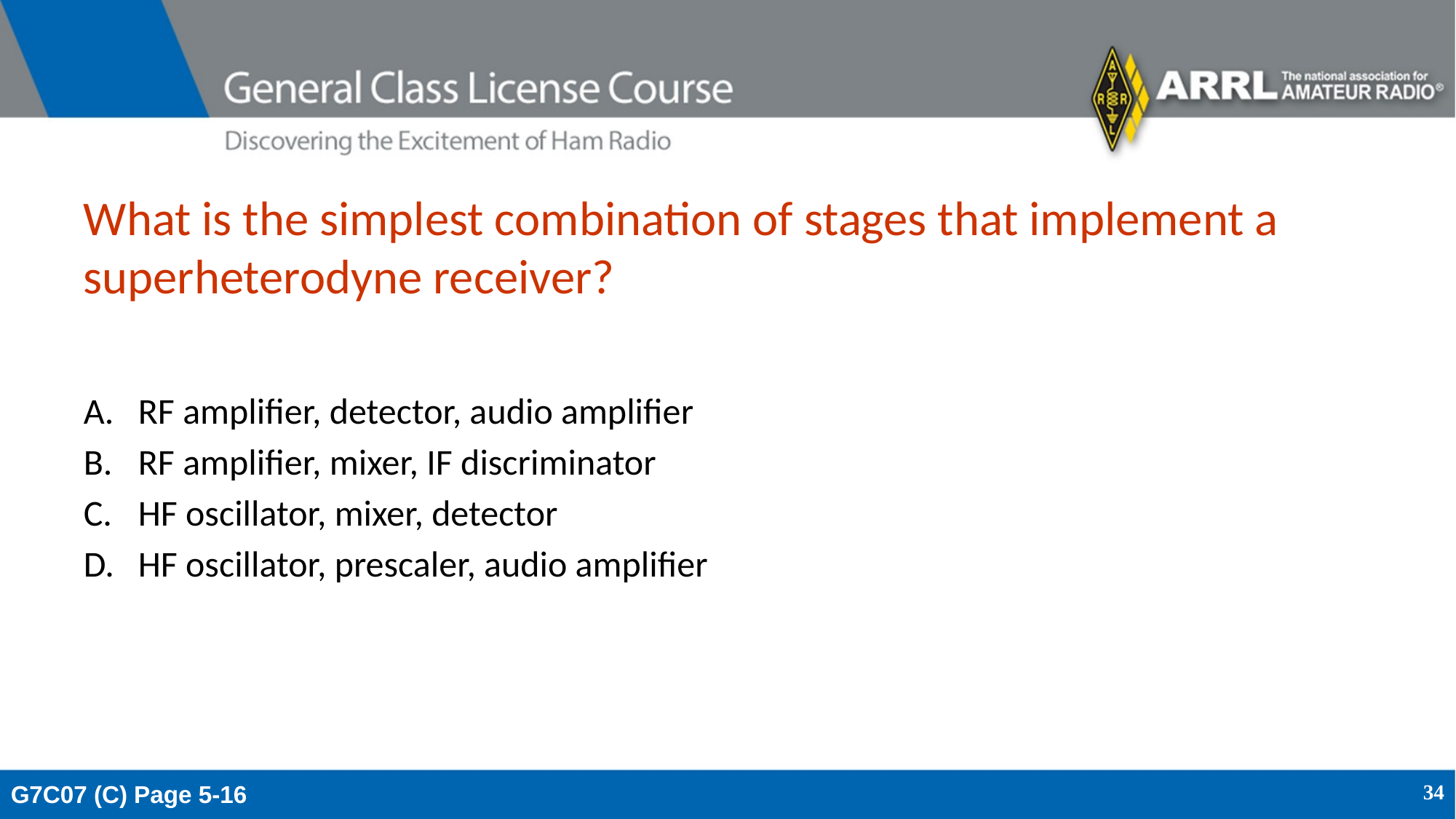

# What is the simplest combination of stages that implement a superheterodyne receiver?
RF amplifier, detector, audio amplifier
RF amplifier, mixer, IF discriminator
HF oscillator, mixer, detector
HF oscillator, prescaler, audio amplifier
G7C07 (C) Page 5-16
34